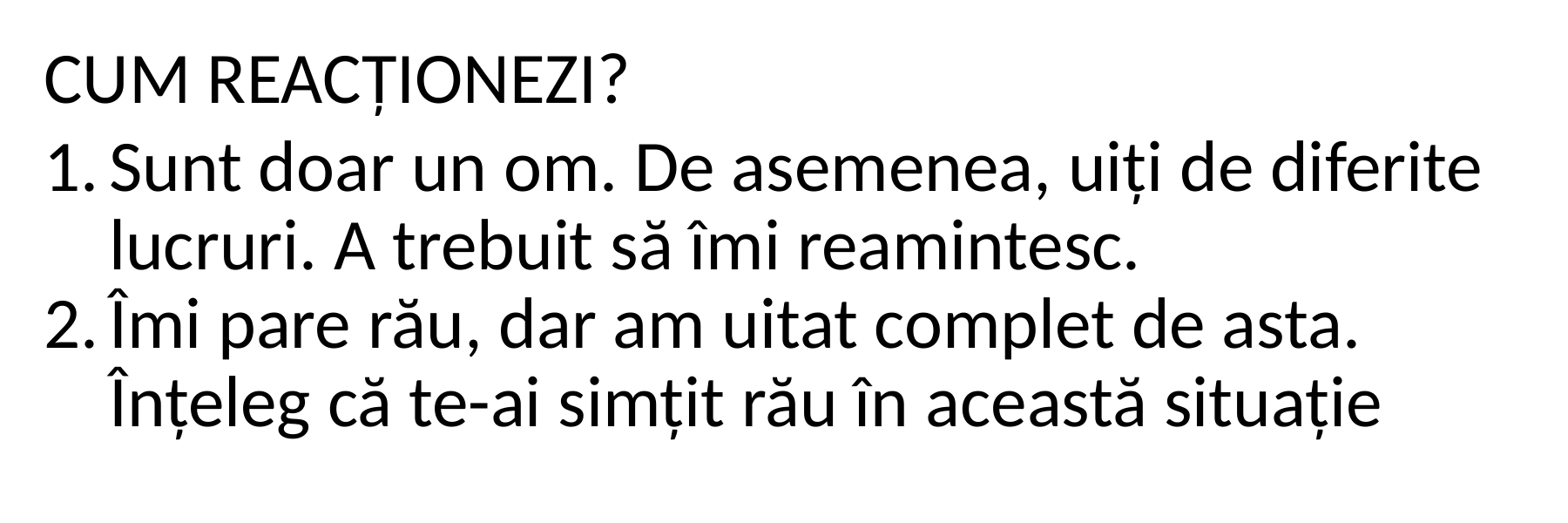

CUM REACȚIONEZI?
Sunt doar un om. De asemenea, uiți de diferite lucruri. A trebuit să îmi reamintesc.
Îmi pare rău, dar am uitat complet de asta. Înțeleg că te-ai simțit rău în această situație